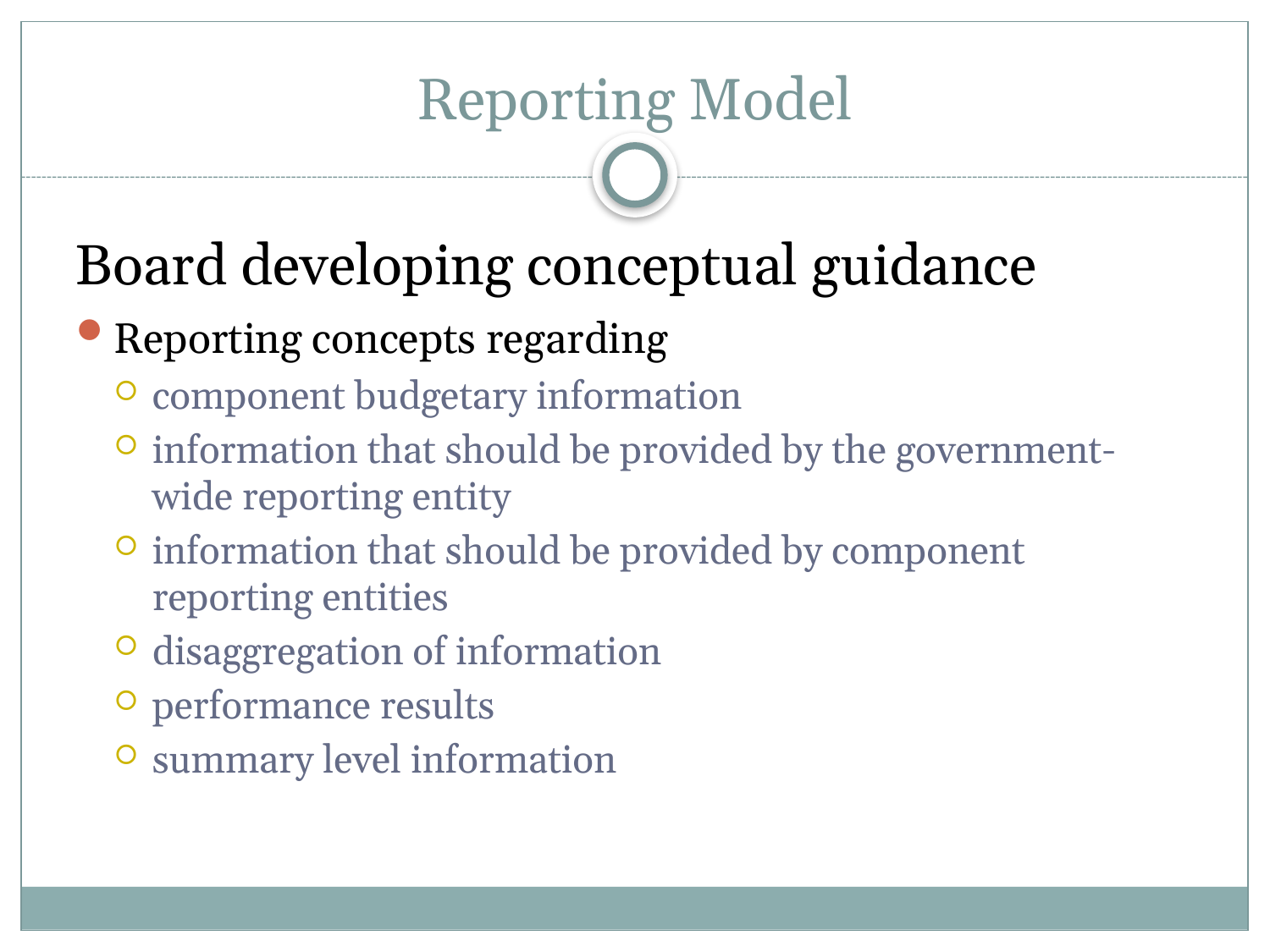

# Reporting Model
Board developing conceptual guidance
Reporting concepts regarding
component budgetary information
information that should be provided by the government-wide reporting entity
information that should be provided by component reporting entities
disaggregation of information
performance results
summary level information